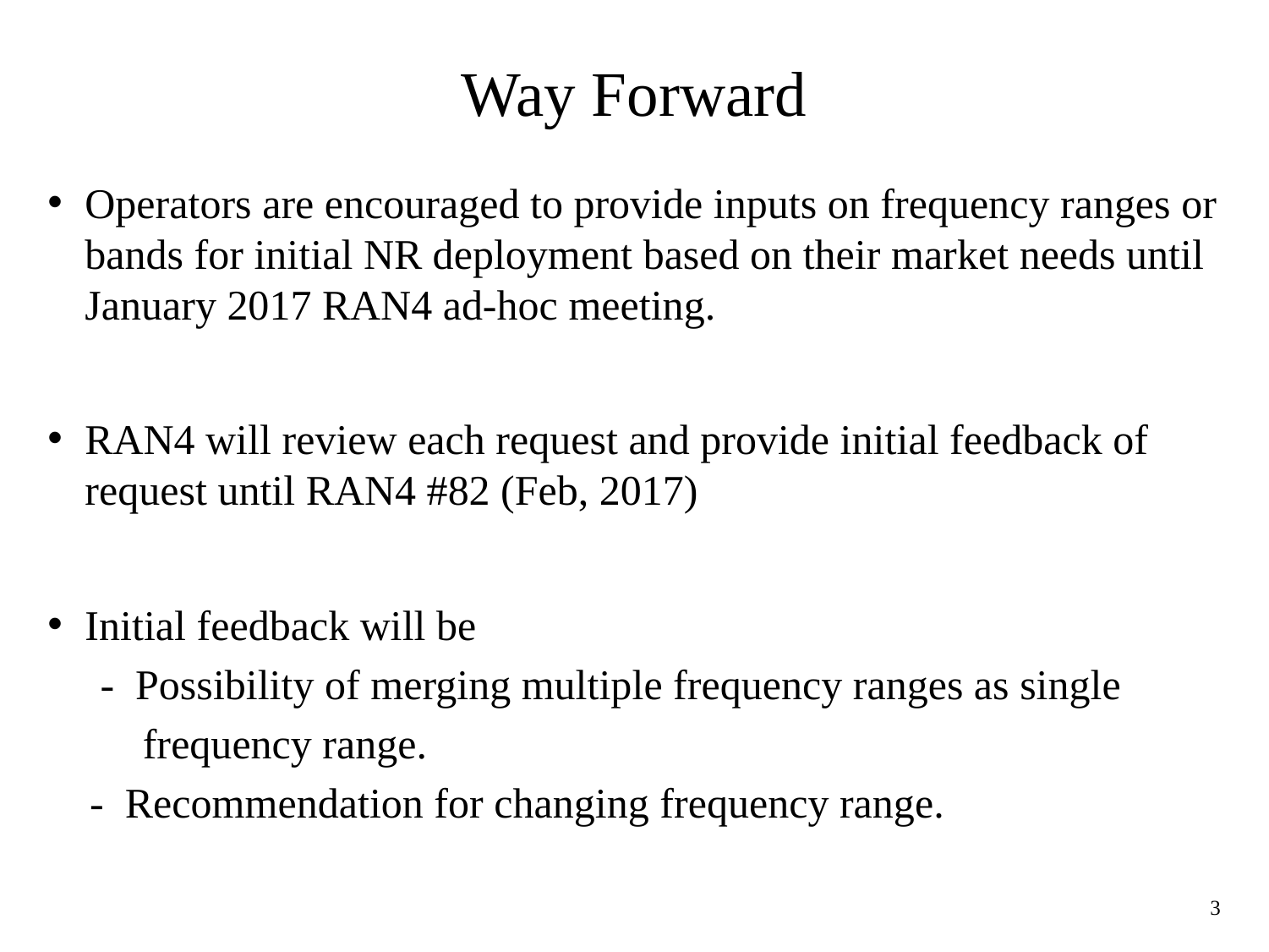

# Way Forward
Operators are encouraged to provide inputs on frequency ranges or bands for initial NR deployment based on their market needs until January 2017 RAN4 ad-hoc meeting.

RAN4 will review each request and provide initial feedback of  request until RAN4 #82 (Feb, 2017)

Initial feedback will be
     -  Possibility of merging multiple frequency ranges as single
         frequency range.
    -  Recommendation for changing frequency range.
3